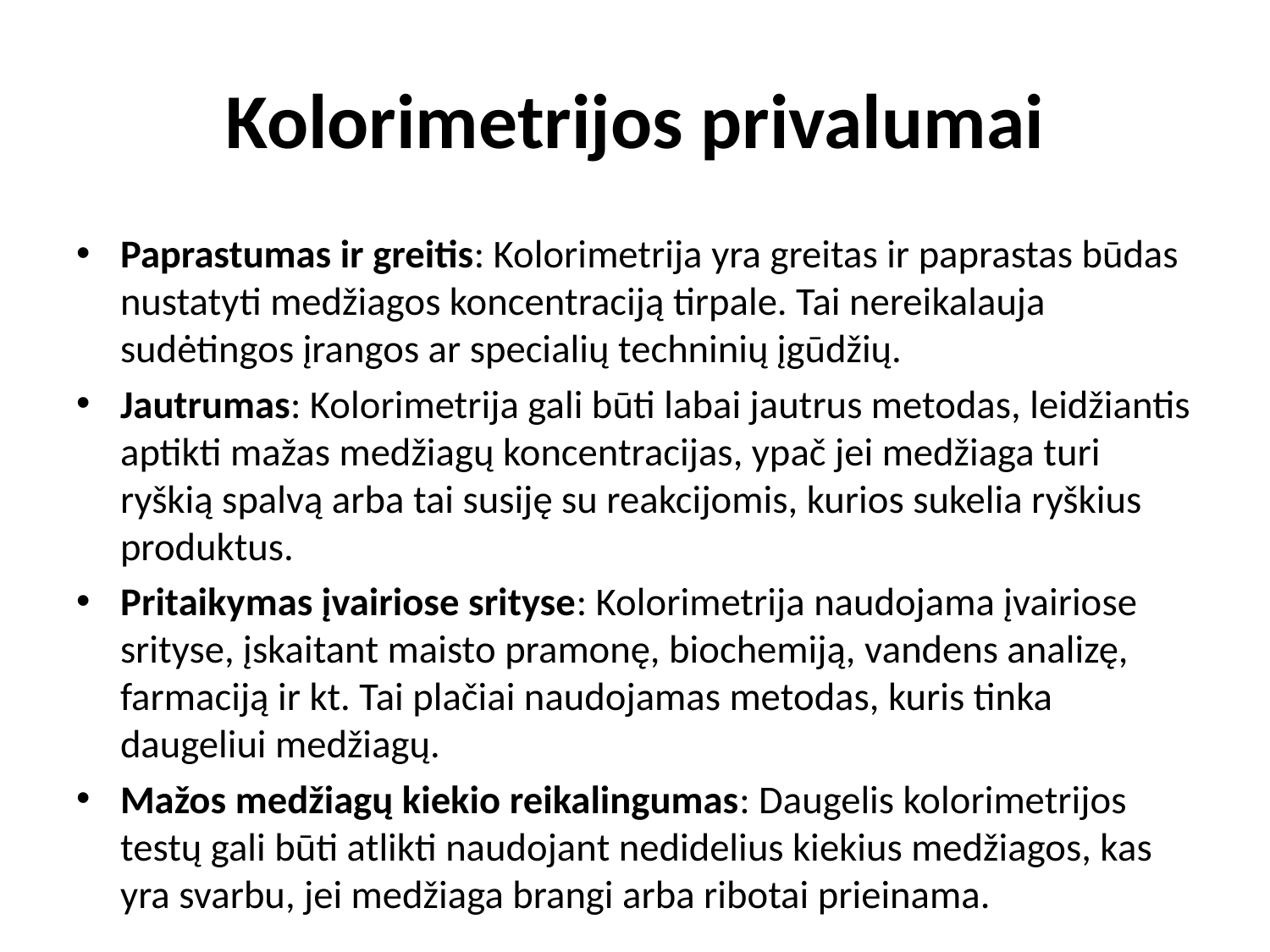

# Kolorimetrijos privalumai
Paprastumas ir greitis: Kolorimetrija yra greitas ir paprastas būdas nustatyti medžiagos koncentraciją tirpale. Tai nereikalauja sudėtingos įrangos ar specialių techninių įgūdžių.
Jautrumas: Kolorimetrija gali būti labai jautrus metodas, leidžiantis aptikti mažas medžiagų koncentracijas, ypač jei medžiaga turi ryškią spalvą arba tai susiję su reakcijomis, kurios sukelia ryškius produktus.
Pritaikymas įvairiose srityse: Kolorimetrija naudojama įvairiose srityse, įskaitant maisto pramonę, biochemiją, vandens analizę, farmaciją ir kt. Tai plačiai naudojamas metodas, kuris tinka daugeliui medžiagų.
Mažos medžiagų kiekio reikalingumas: Daugelis kolorimetrijos testų gali būti atlikti naudojant nedidelius kiekius medžiagos, kas yra svarbu, jei medžiaga brangi arba ribotai prieinama.